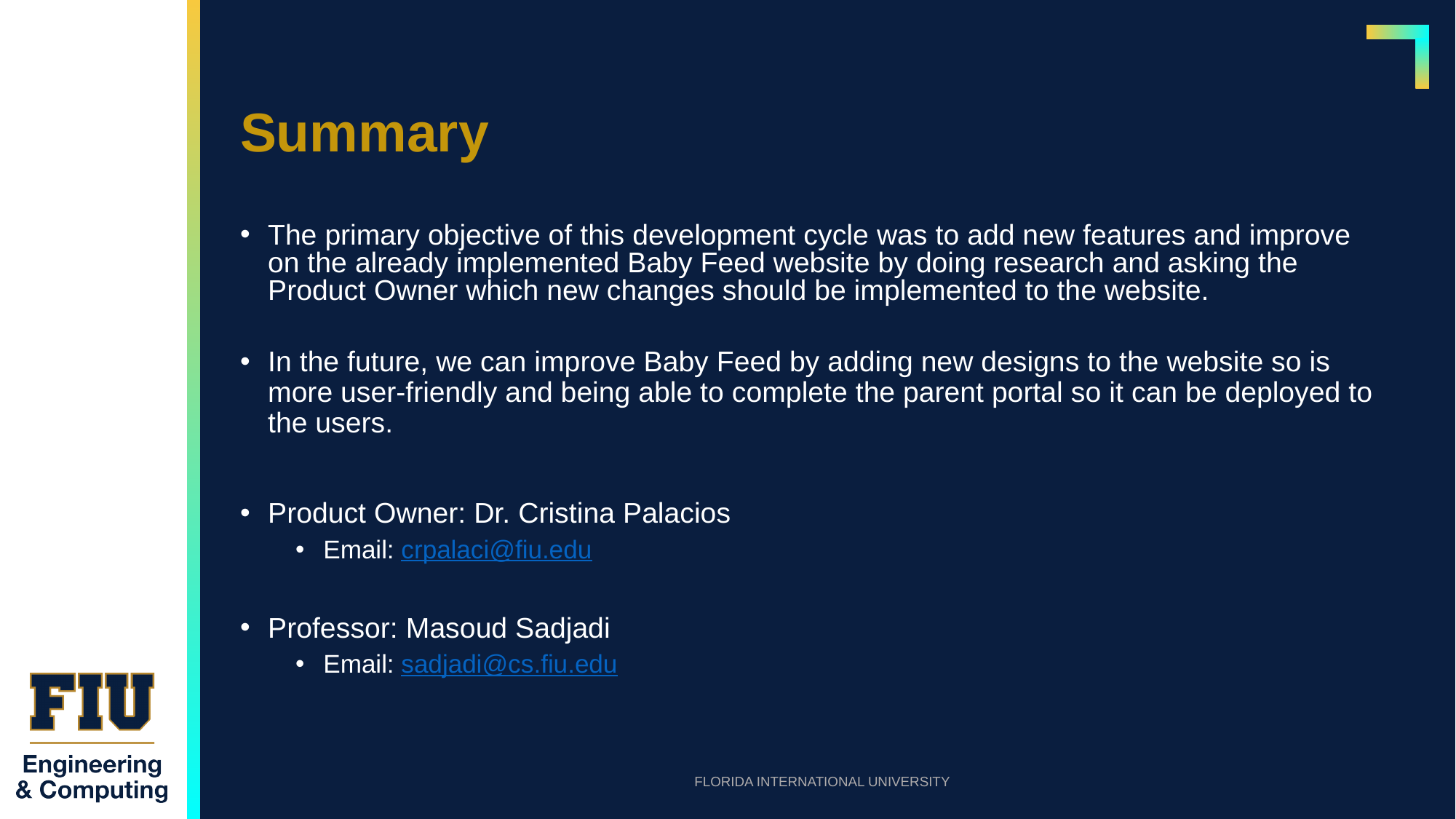

# Summary
The primary objective of this development cycle was to add new features and improve on the already implemented Baby Feed website by doing research and asking the Product Owner which new changes should be implemented to the website.

In the future, we can improve Baby Feed by adding new designs to the website so is more user-friendly and being able to complete the parent portal so it can be deployed to the users.

Product Owner: Dr. Cristina Palacios
Email: crpalaci@fiu.edu

Professor: Masoud Sadjadi
Email: sadjadi@cs.fiu.edu